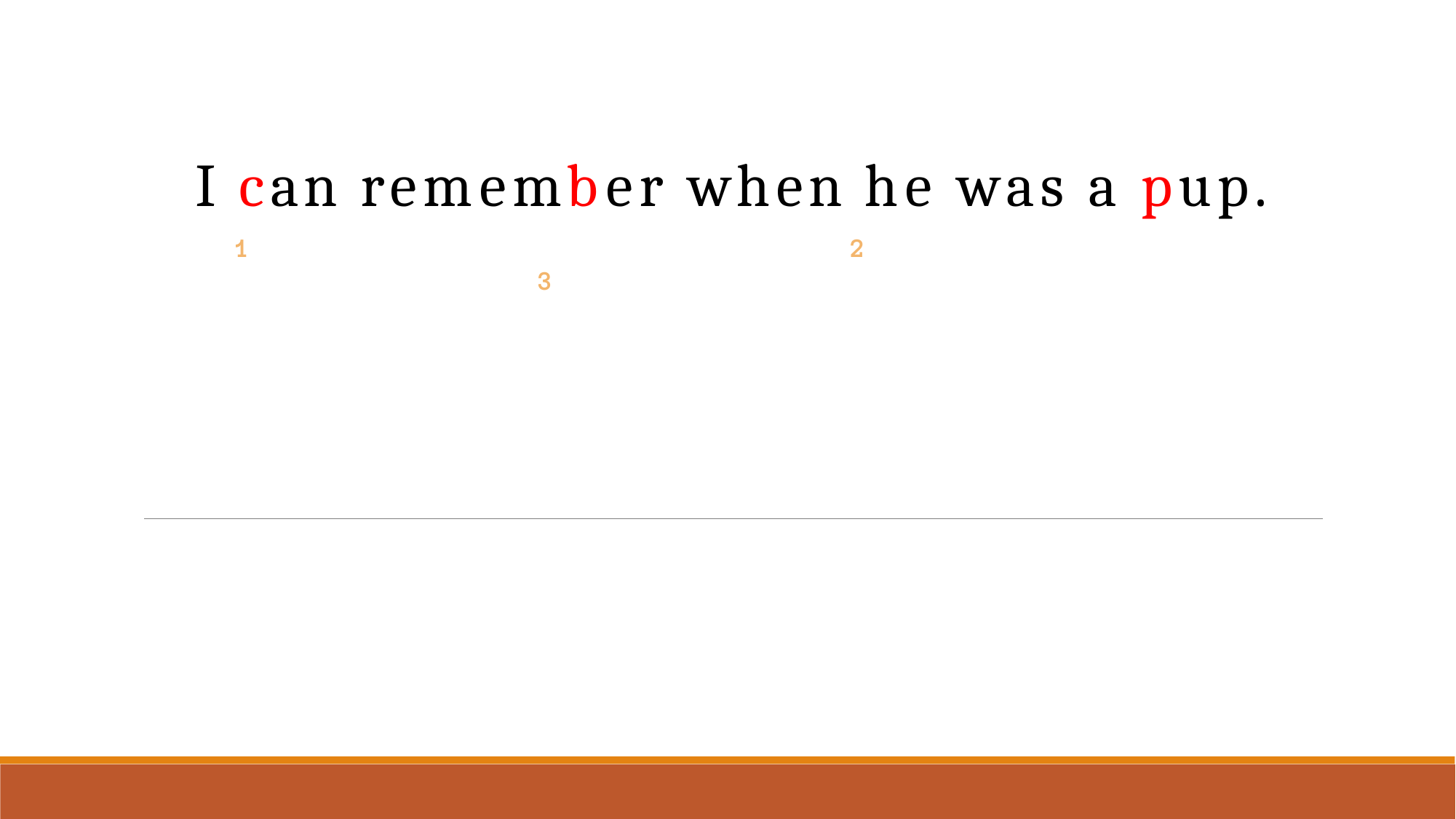

I can remember when he was a pup.
             1						   2									    3